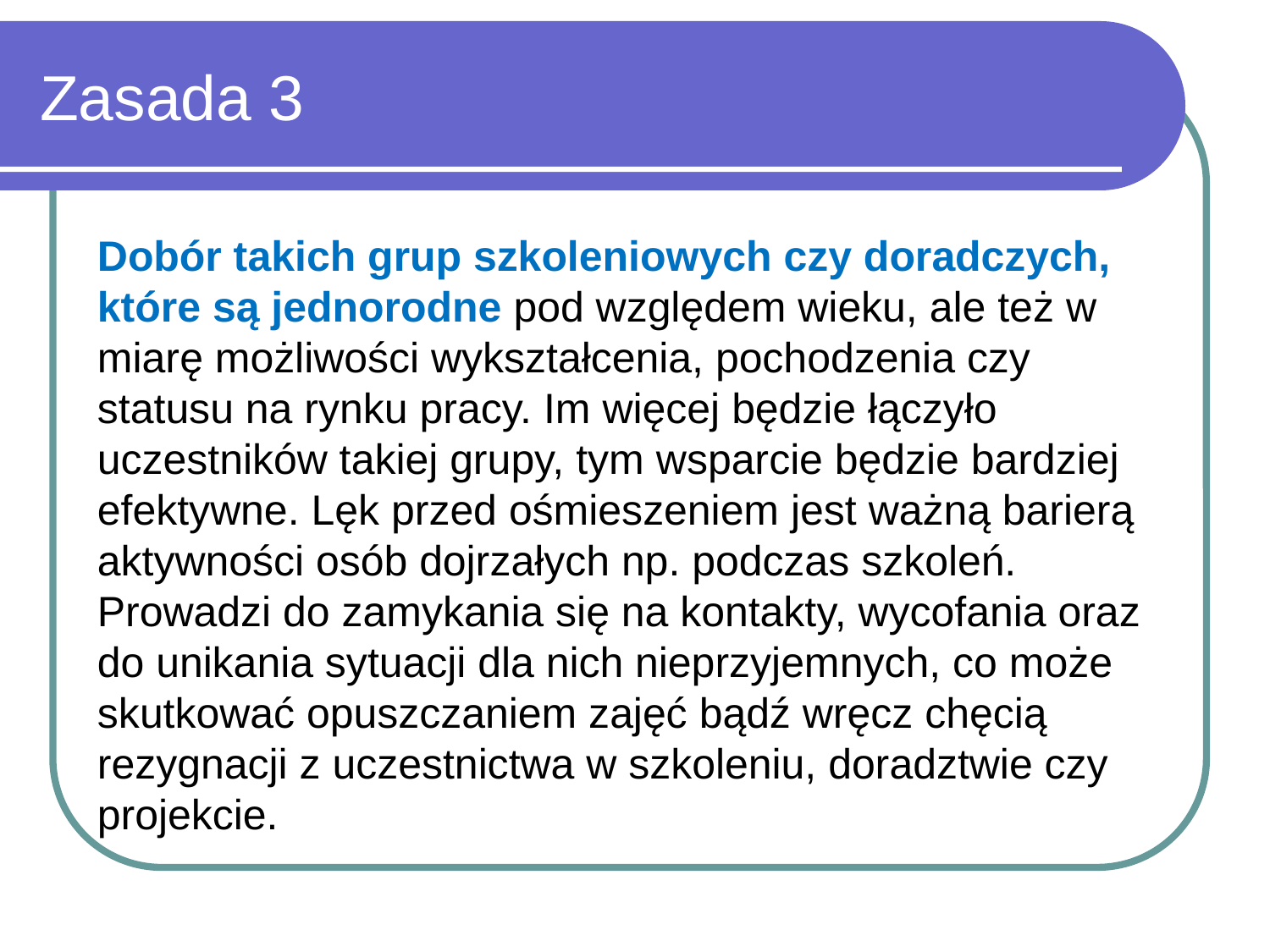

# Zasada 3
Dobór takich grup szkoleniowych czy doradczych, które są jednorodne pod względem wieku, ale też w miarę możliwości wykształcenia, pochodzenia czy statusu na rynku pracy. Im więcej będzie łączyło uczestników takiej grupy, tym wsparcie będzie bardziej efektywne. Lęk przed ośmieszeniem jest ważną barierą aktywności osób dojrzałych np. podczas szkoleń. Prowadzi do zamykania się na kontakty, wycofania oraz do unikania sytuacji dla nich nieprzyjemnych, co może skutkować opuszczaniem zajęć bądź wręcz chęcią rezygnacji z uczestnictwa w szkoleniu, doradztwie czy projekcie.